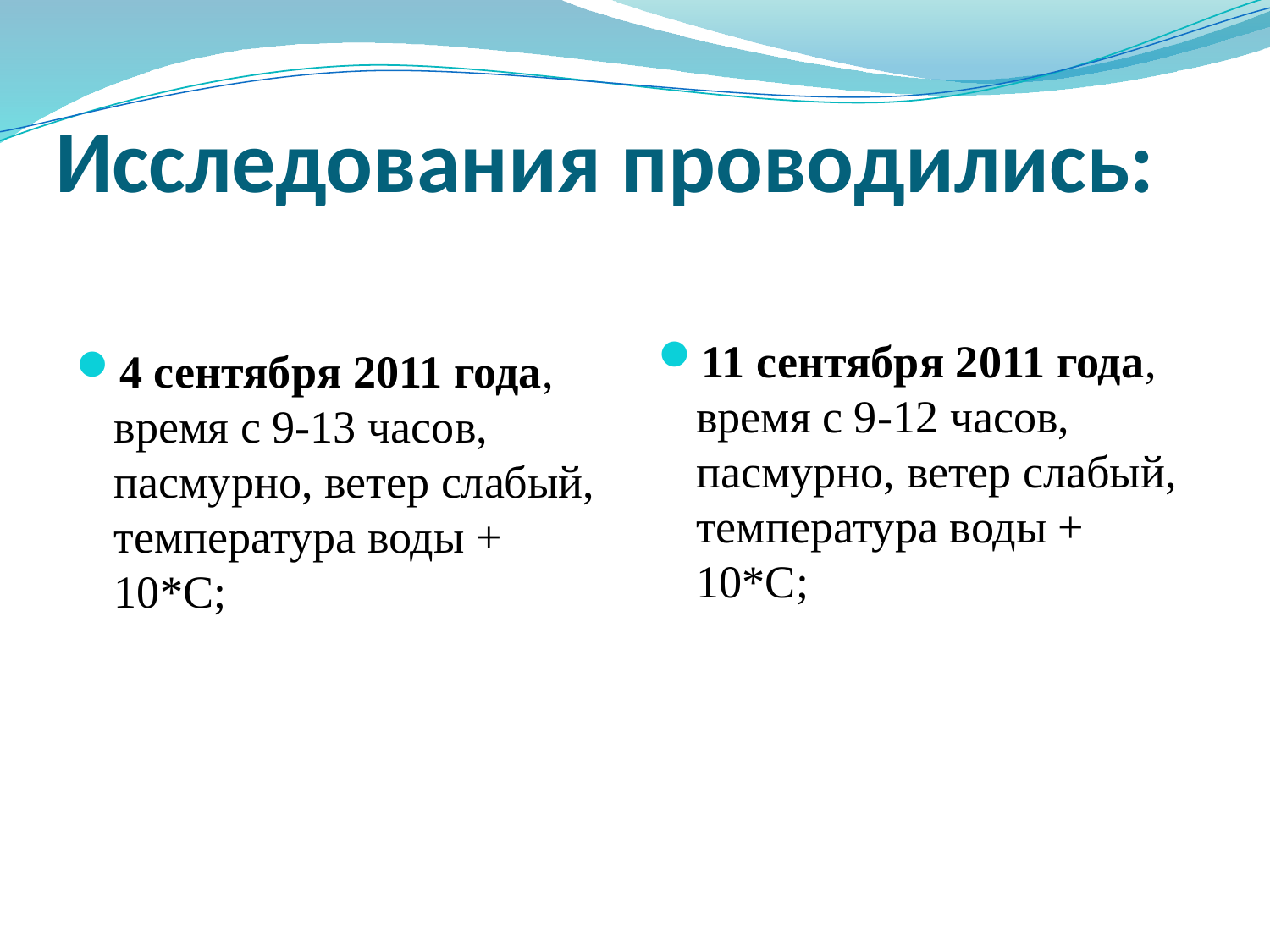

# Исследования проводились:
11 сентября 2011 года, время с 9-12 часов, пасмурно, ветер слабый, температура воды + 10*С;

4 сентября 2011 года, время с 9-13 часов, пасмурно, ветер слабый, температура воды + 10*С;